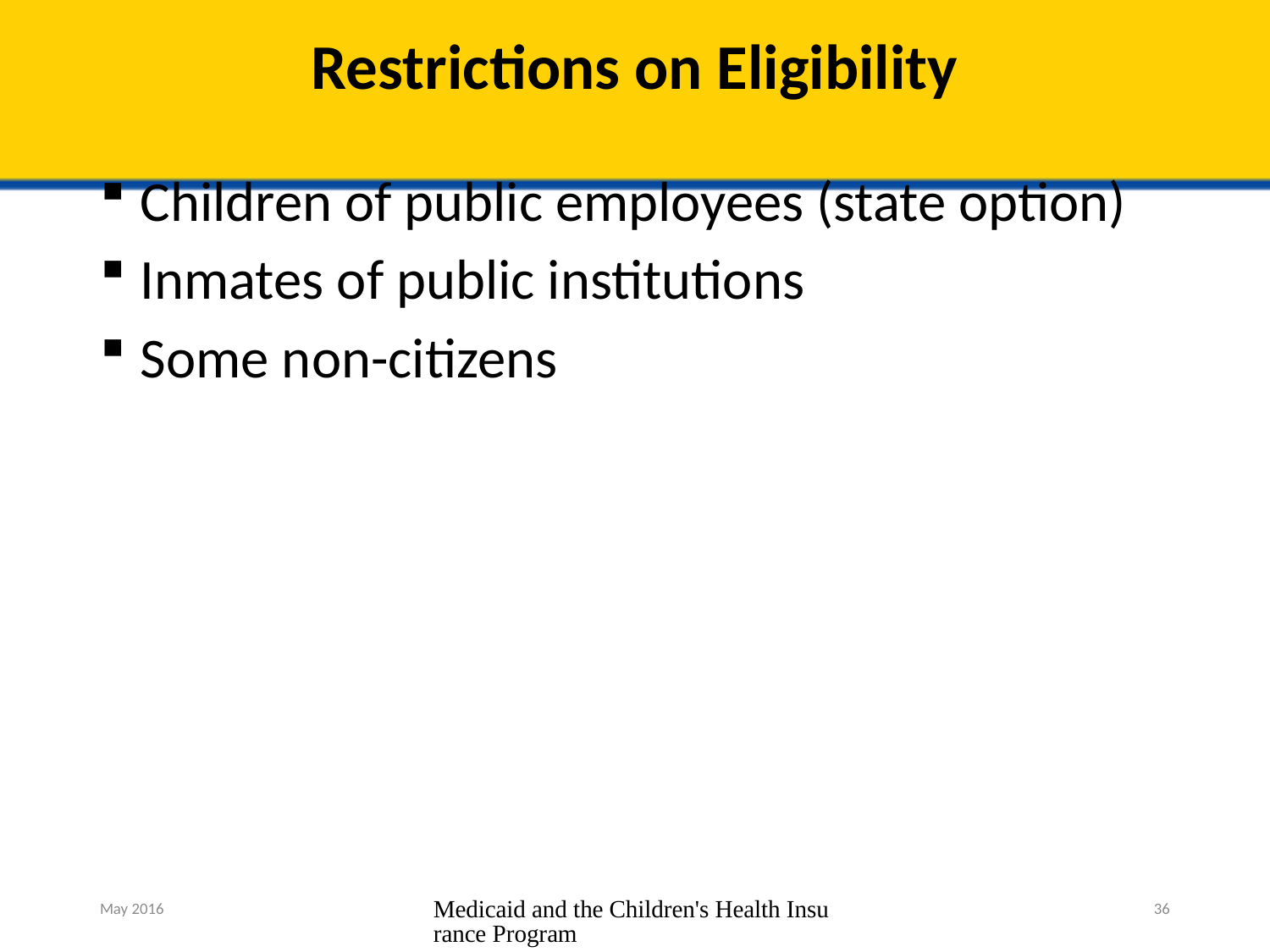

# Restrictions on Eligibility
Children of public employees (state option)
Inmates of public institutions
Some non-citizens

May 2016
Medicaid and the Children's Health Insurance Program
36